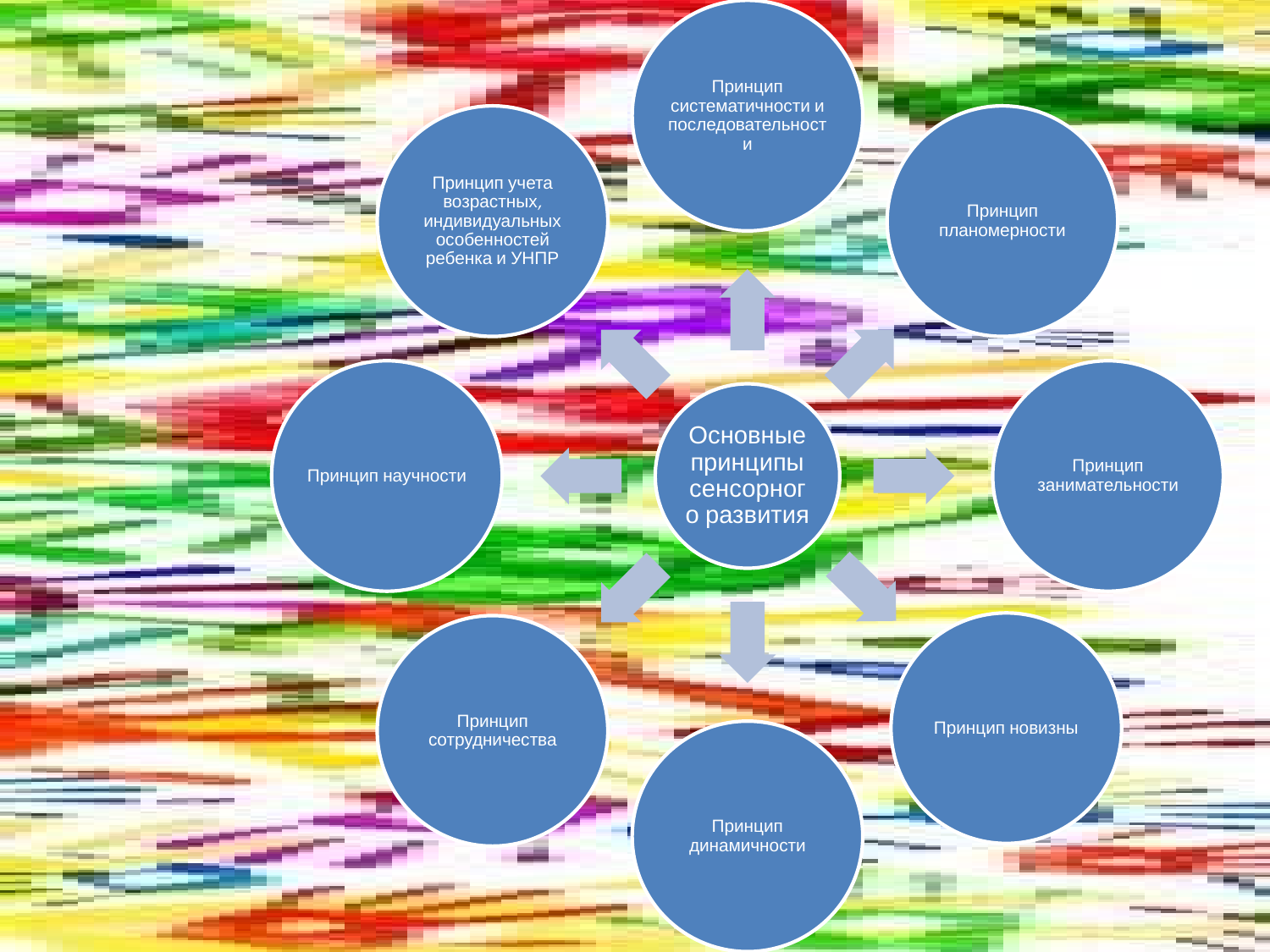

Основные принципы сенсорного развития

Принцип систематичности и последовательности

Принцип планомерности

Принцип занимательности

Принцип новизны

Принцип динамичности

Принцип сотрудничества

Принцип научности

Принцип учета возрастных, индивидуальных особенностей ребенка и УНПР